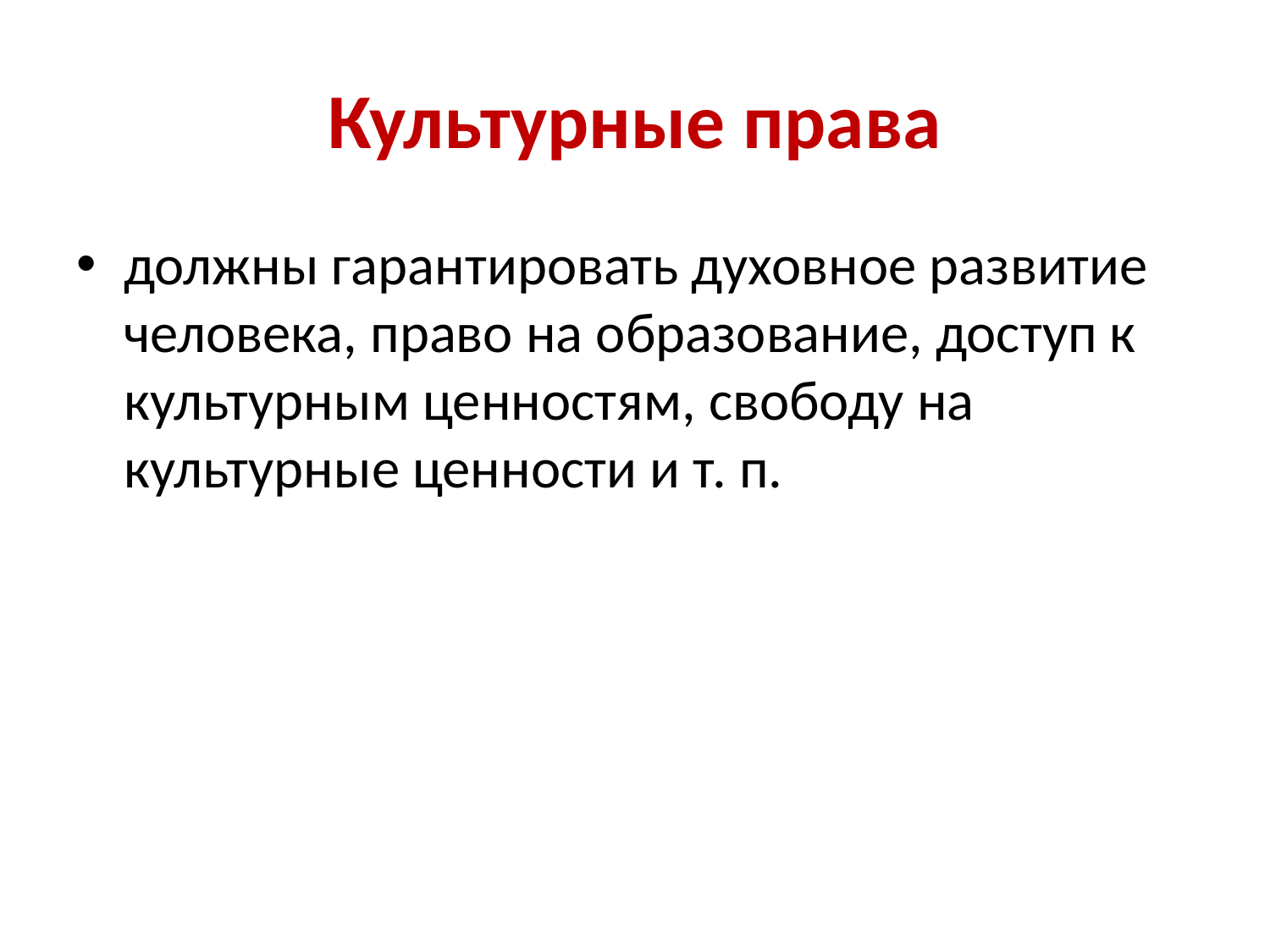

# Культурные права
должны гарантировать духовное развитие человека, право на образование, доступ к культурным ценностям, свободу на культурные ценности и т. п.